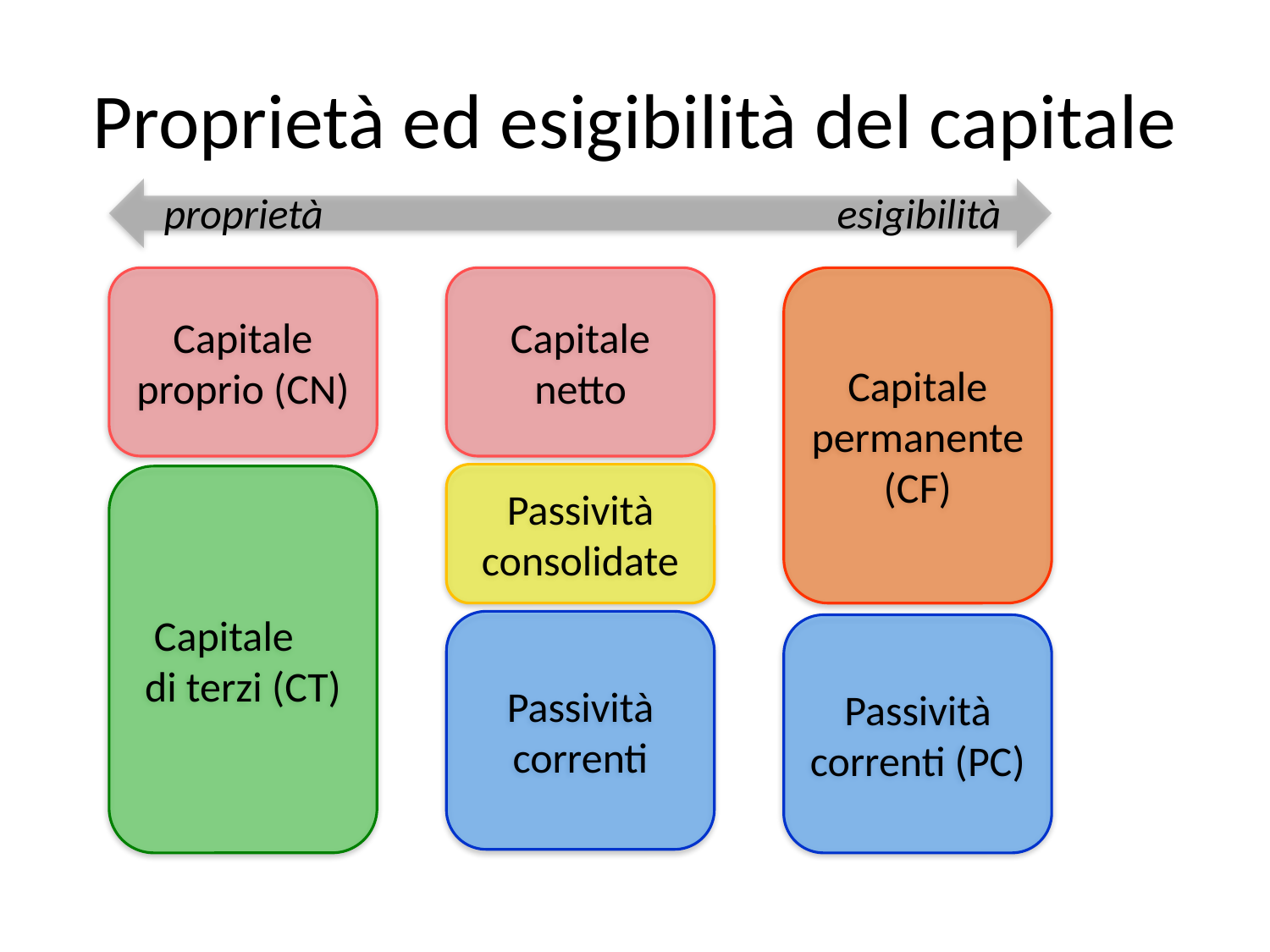

# Proprietà ed esigibilità del capitale

proprietà
esigibilità
Capitale proprio (CN)
Capitale netto
Capitale permanente (CF)
Passività consolidate
Capitale     di terzi (CT)
Passività correnti
Passività correnti (PC)